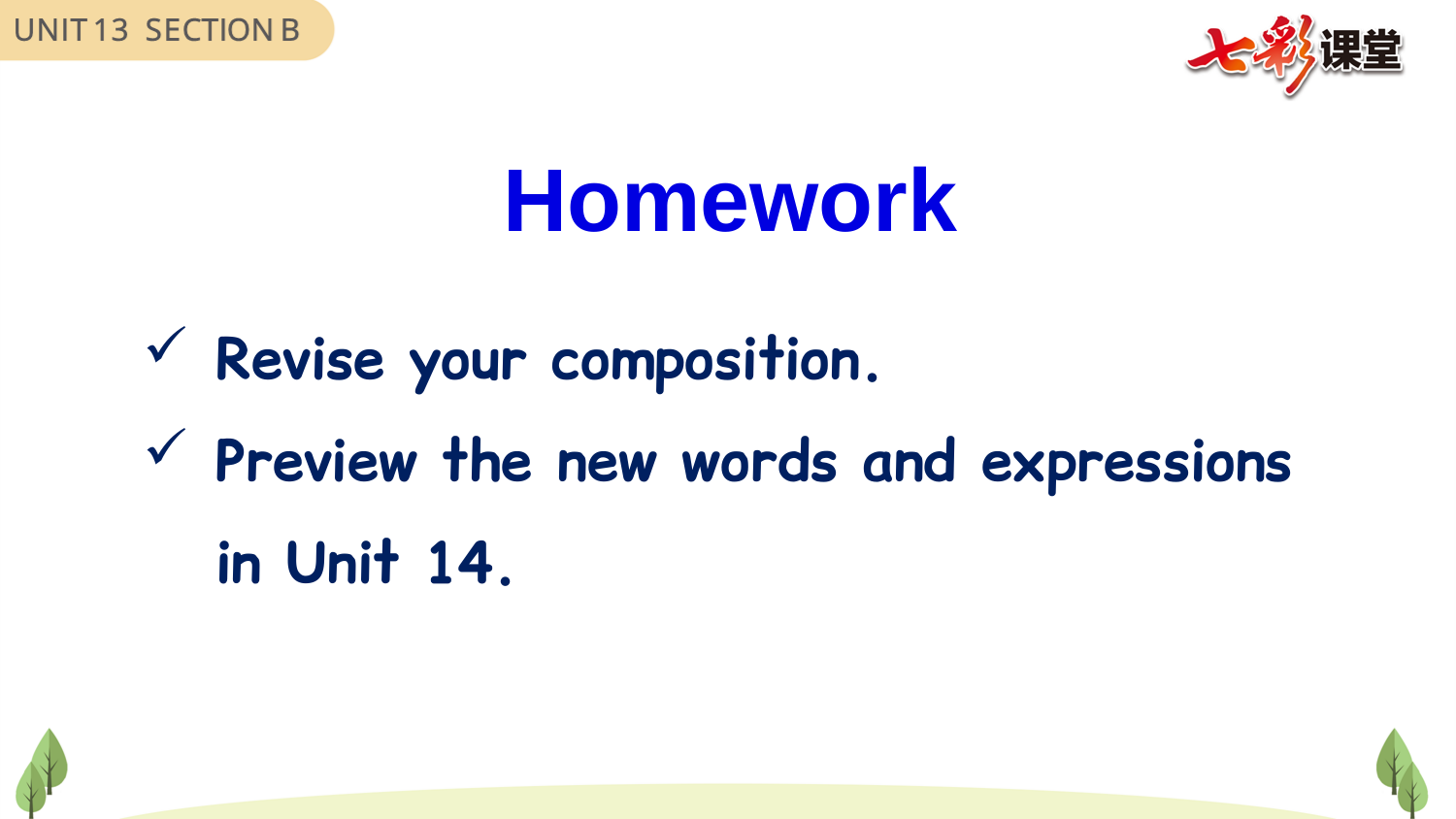

Homework
Revise your composition.
Preview the new words and expressions
   in Unit 14.